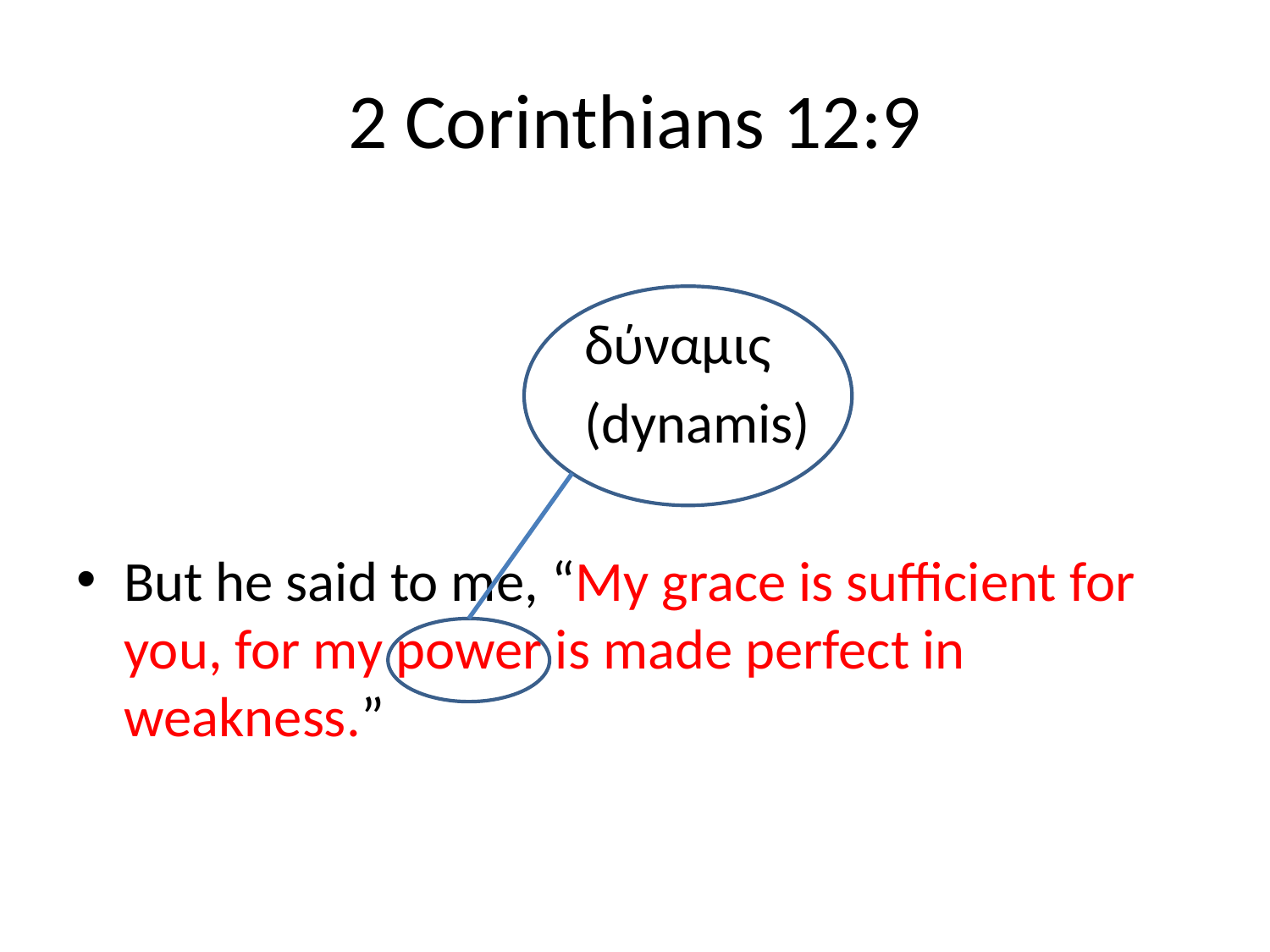

# 2 Corinthians 12:9

				δύναμις
				(dynamis)

But he said to me, “My grace is sufficient for you, for my power is made perfect in weakness.”